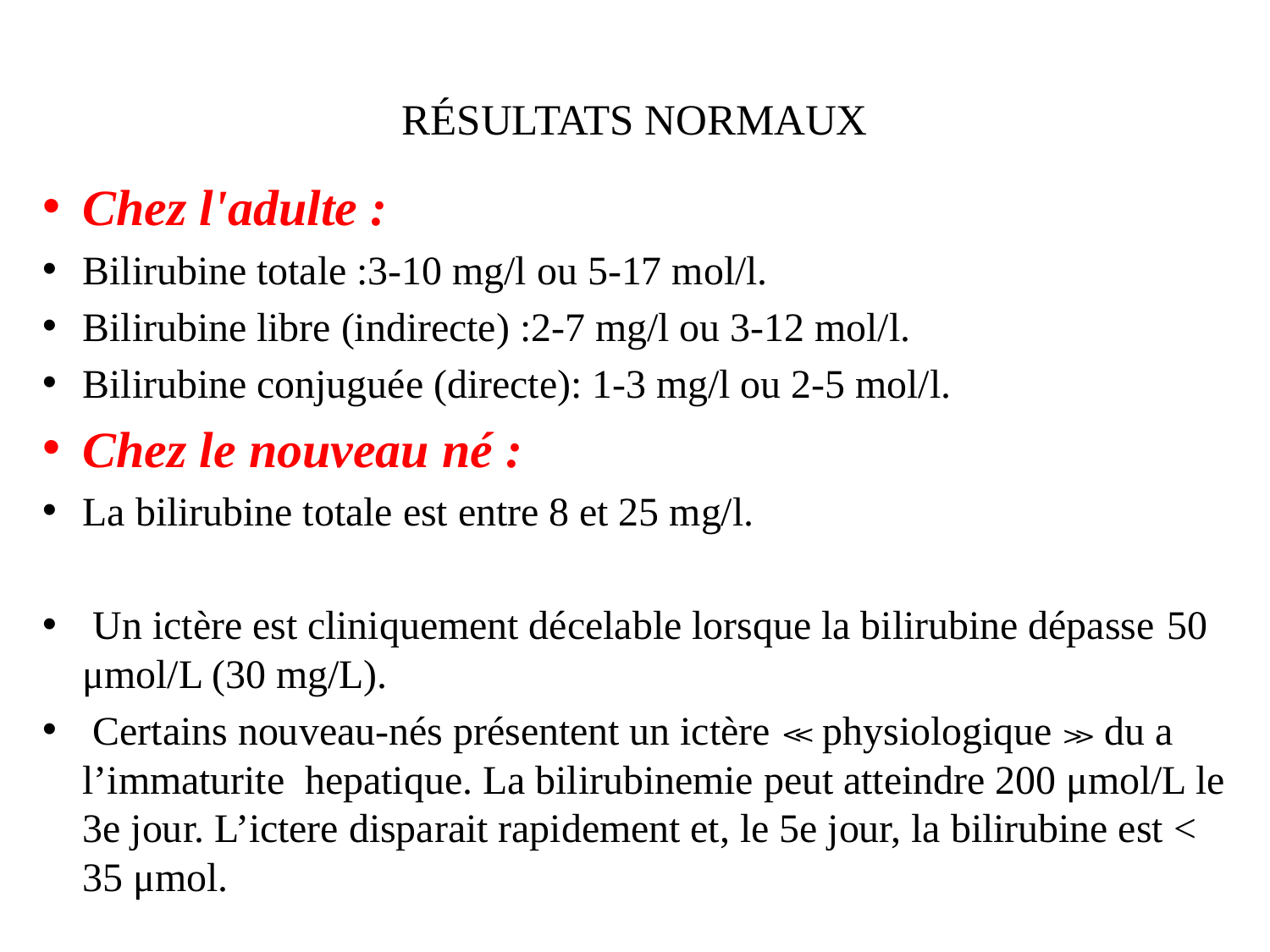

# RÉSULTATS NORMAUX
Chez l'adulte :
Bilirubine totale :3-10 mg/l ou 5-17 mol/l.
Bilirubine libre (indirecte) :2-7 mg/l ou 3-12 mol/l.
Bilirubine conjuguée (directe): 1-3 mg/l ou 2-5 mol/l.
Chez le nouveau né :
La bilirubine totale est entre 8 et 25 mg/l.

 Un ictère est cliniquement décelable lorsque la bilirubine dépasse 50 μmol/L (30 mg/L).
 Certains nouveau-nés présentent un ictère ≪ physiologique ≫ du a l’immaturite  hepatique. La bilirubinemie peut atteindre 200 μmol/L le 3e jour. L’ictere disparait rapidement et, le 5e jour, la bilirubine est < 35 μmol.